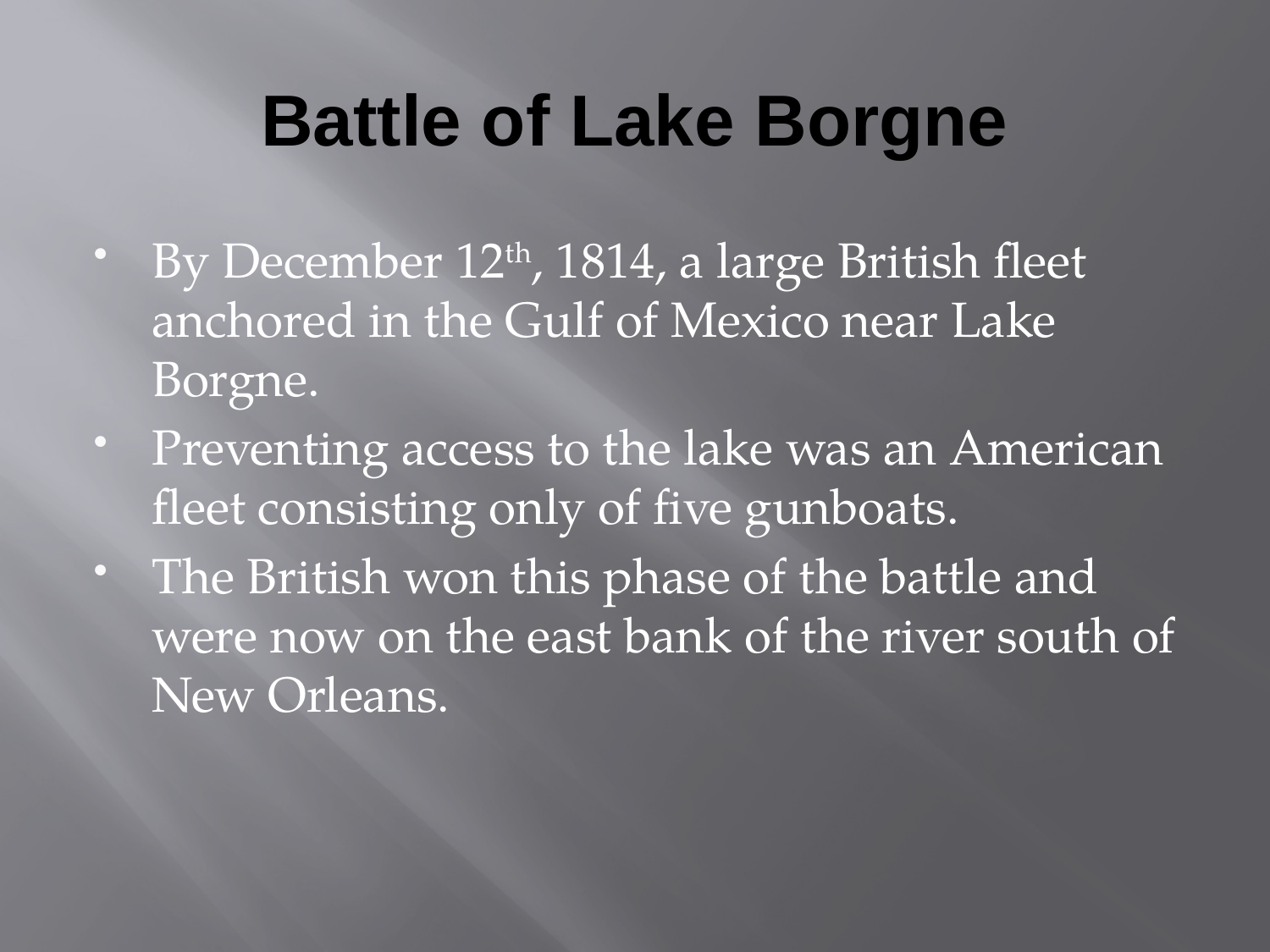

# Battle of Lake Borgne
By December 12th, 1814, a large British fleet anchored in the Gulf of Mexico near Lake Borgne.
Preventing access to the lake was an American fleet consisting only of five gunboats.
The British won this phase of the battle and were now on the east bank of the river south of New Orleans.